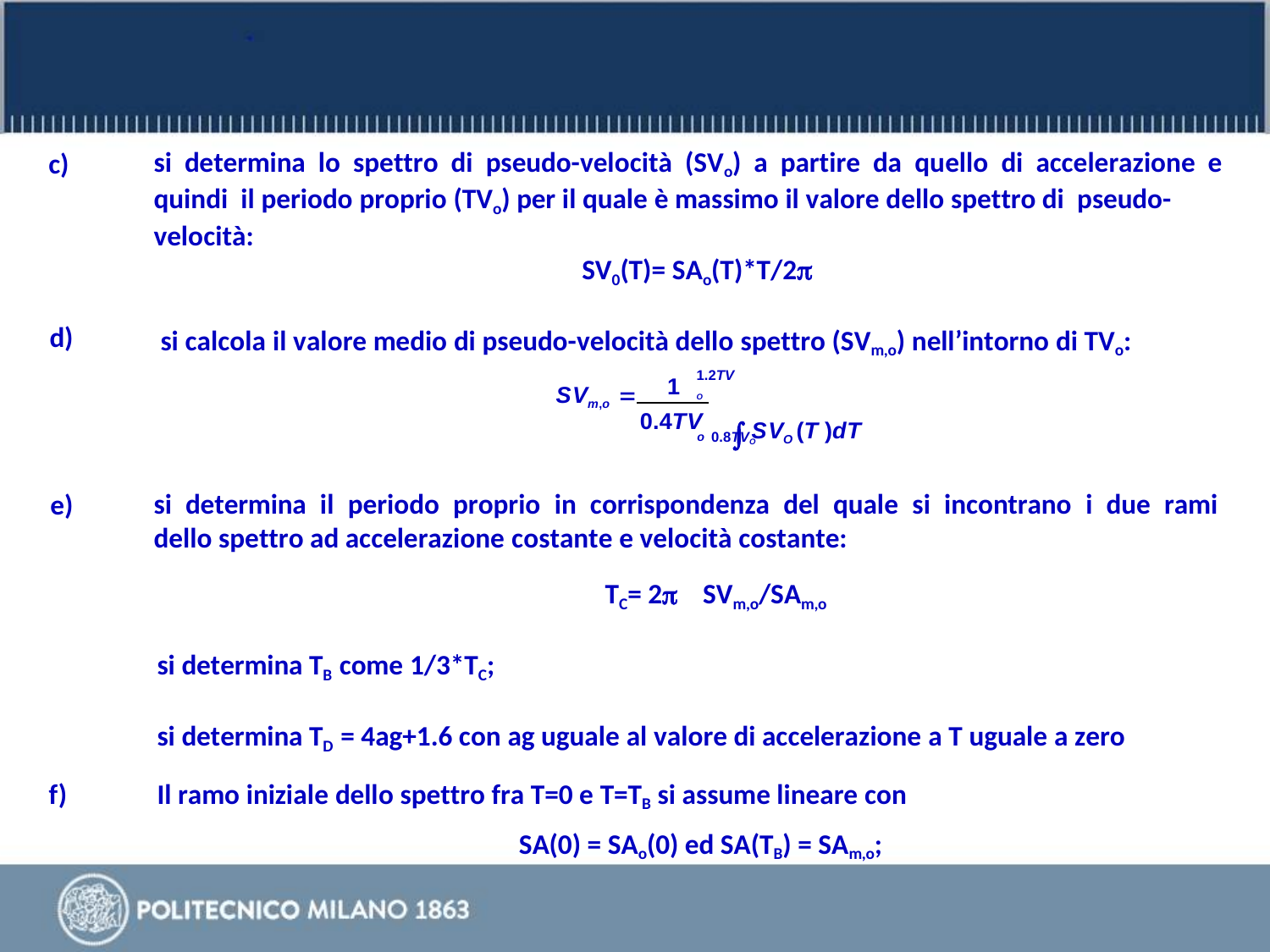

si  determina  lo  spettro  di  pseudo-velocità  (SVo)  a  partire  da  quello  di  accelerazione  e  quindi  il periodo proprio (TVo) per il quale è massimo il valore dello spettro di  pseudo-velocità:
SV0(T)= SAo(T)*T/2π

si calcola il valore medio di pseudo-velocità dello spettro (SVm,o) nell’intorno di TVo:
c)
d)
1.2TVO
1
∫SVO (T )dT
SVm,o  =
0.4TV

o  0.8TVO
si  determina  il  periodo  proprio  in  corrispondenza  del  quale  si  incontrano  i  due  rami  dello spettro ad accelerazione costante e velocità costante:
e)
TC= 2π SVm,o/SAm,o

si determina TB  come 1/3*TC;

si determina TD  = 4ag+1.6 con ag uguale al valore di accelerazione a T uguale a zero
f)
Il ramo iniziale dello spettro fra T=0 e T=TB si assume lineare con
SA(0) = SAo(0) ed SA(TB) = SAm,o;